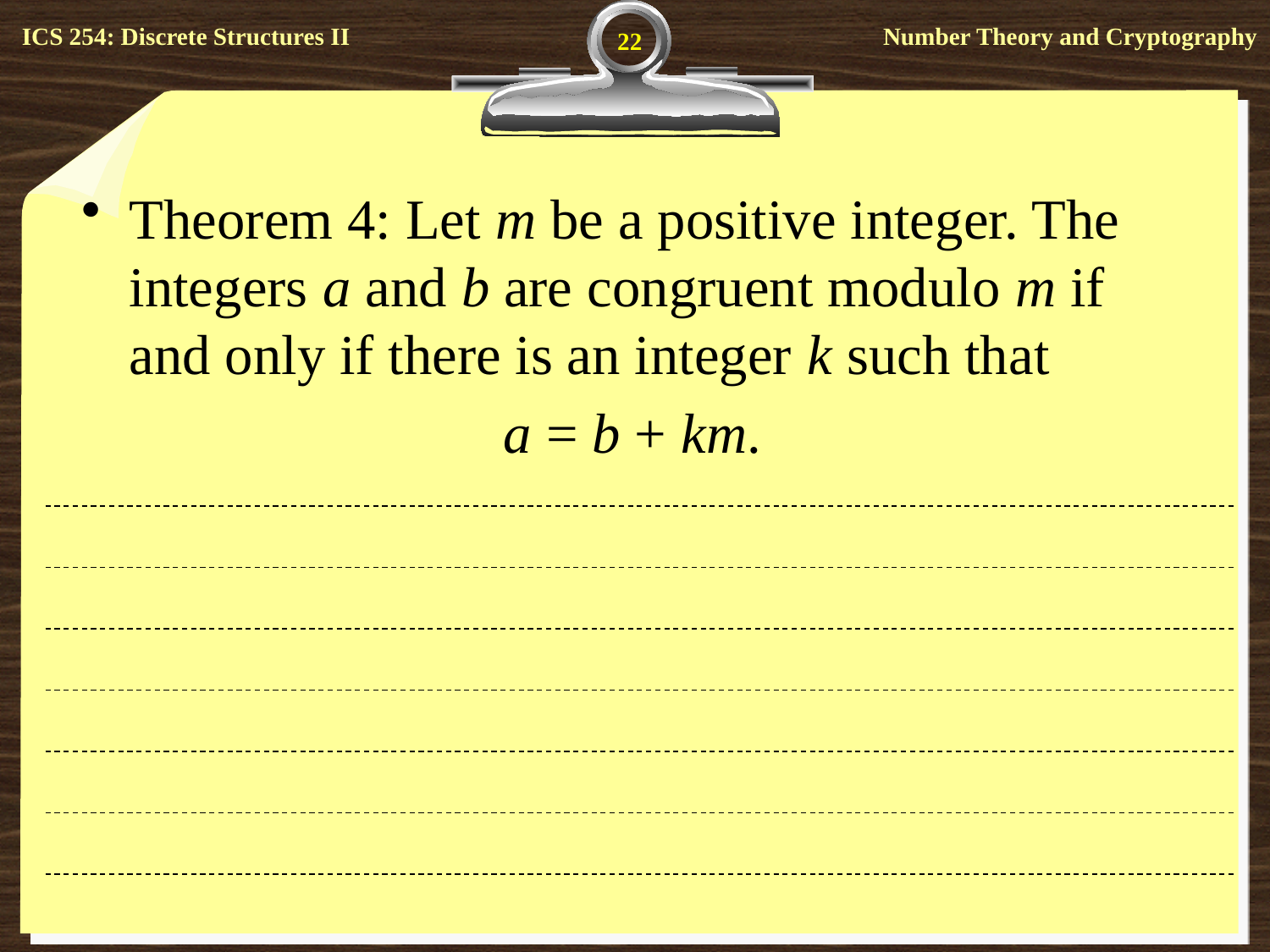

22
Theorem 4: Let m be a positive integer. The integers a and b are congruent modulo m if and only if there is an integer k such that
a = b + km.